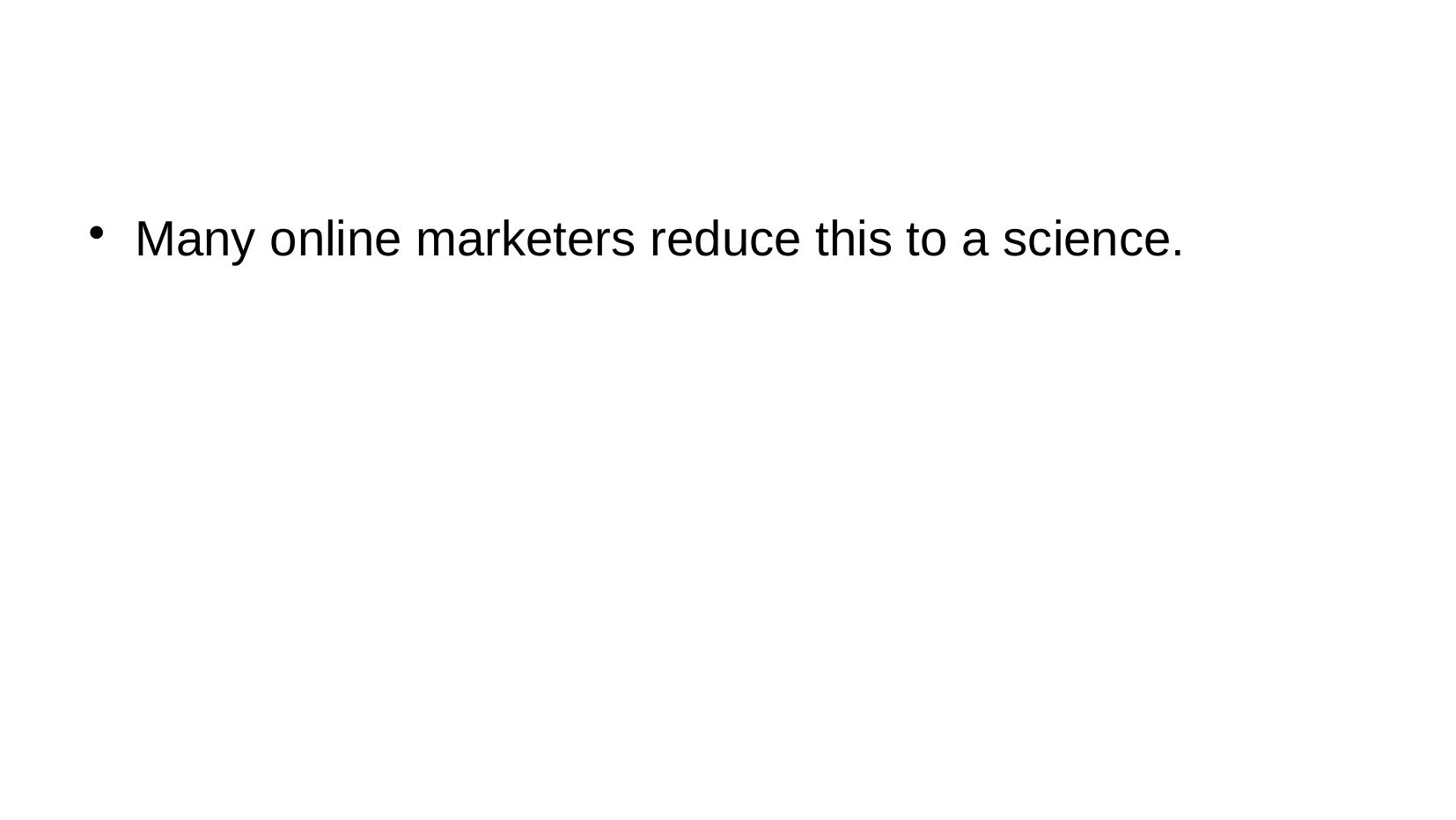

Many online marketers reduce this to a science.